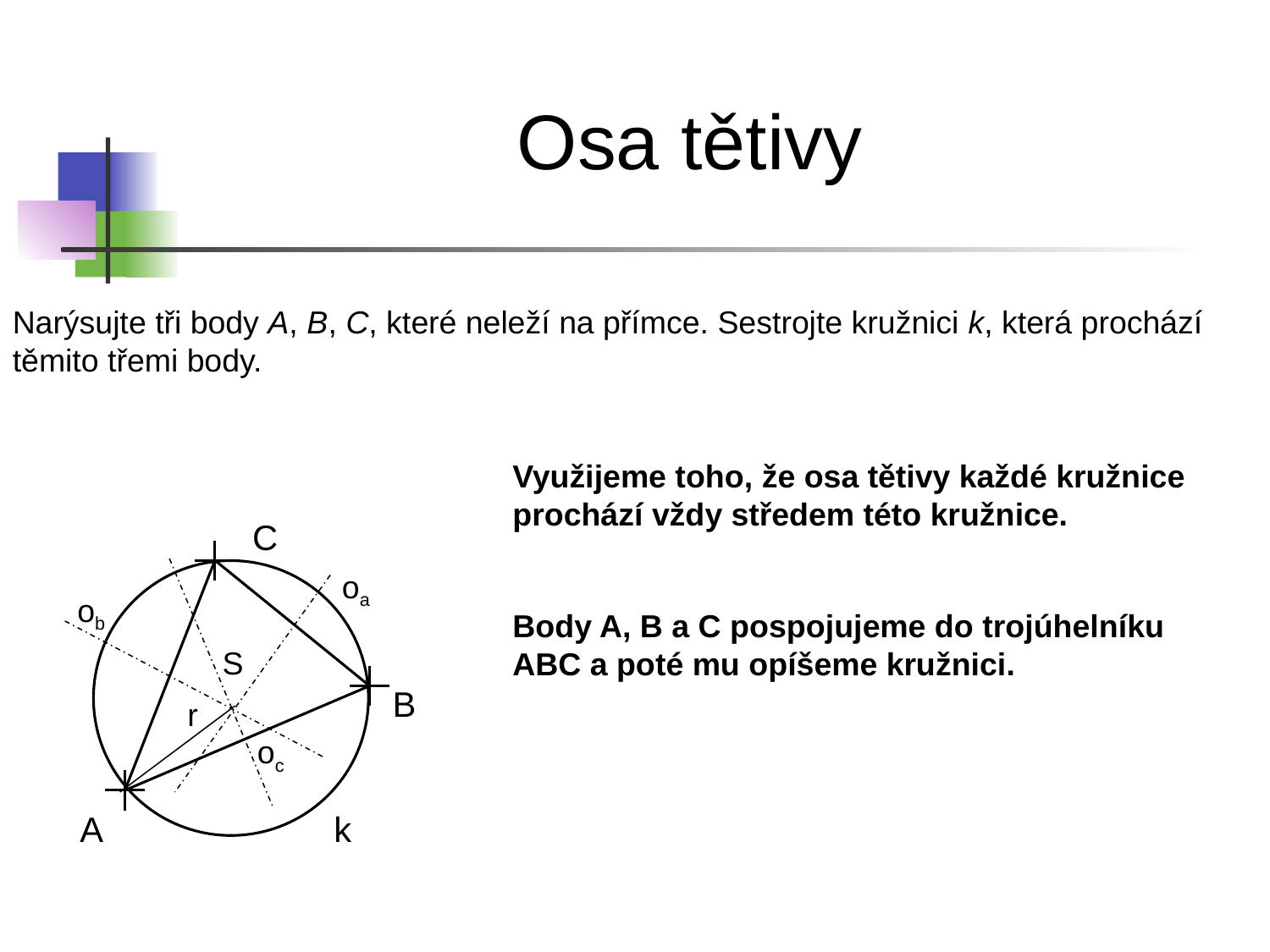

Osa tětivy
Narýsujte tři body A, B, C, které neleží na přímce. Sestrojte kružnici k, která prochází těmito třemi body.
Využijeme toho, že osa tětivy každé kružnice prochází vždy středem této kružnice.
C
oa

ob
Body A, B a C pospojujeme do trojúhelníku ABC a poté mu opíšeme kružnici.
S
B
r
oc
A
k